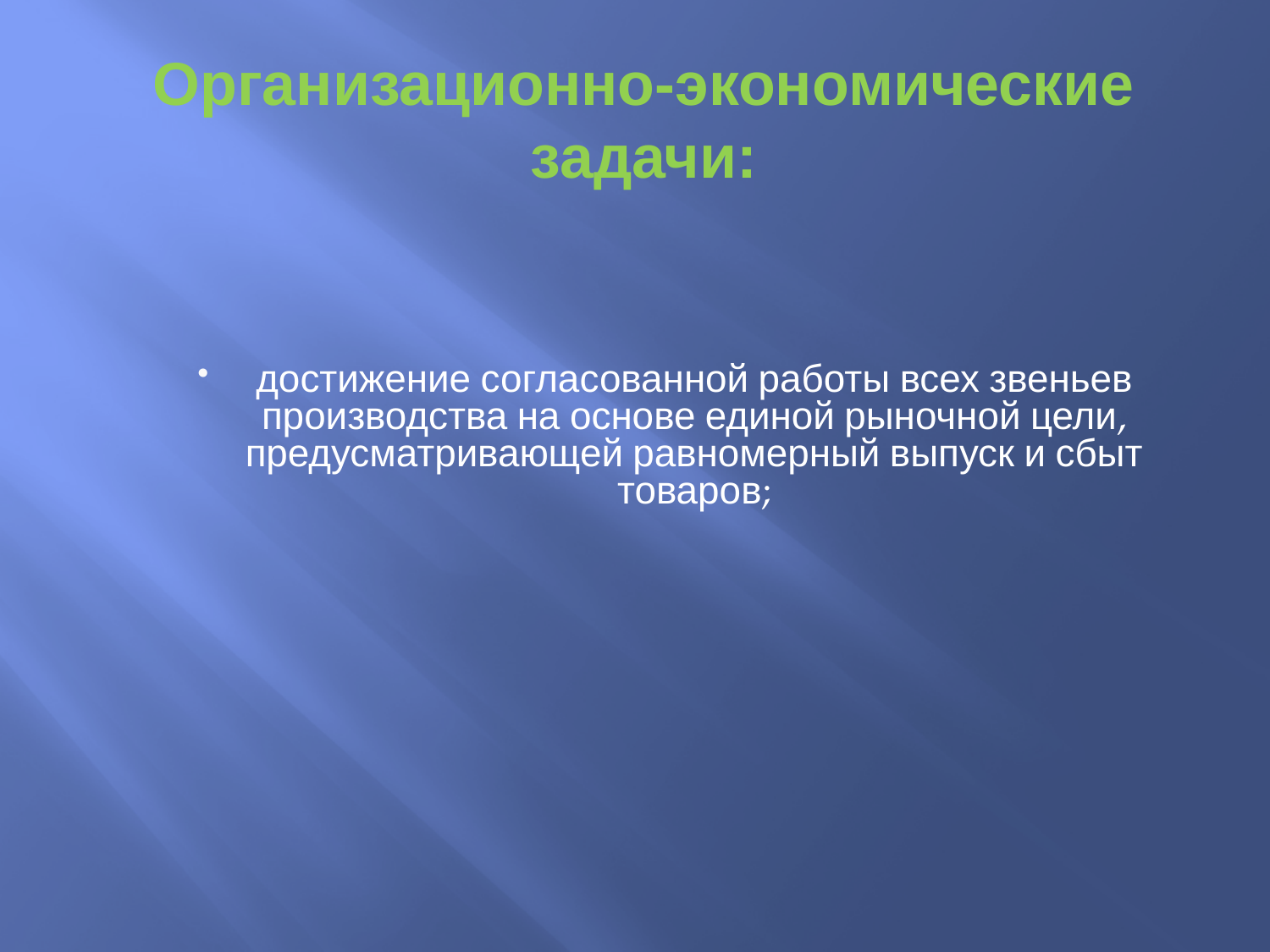

# Организационно-экономические задачи:
достижение согласованной работы всех звеньев производства на основе единой рыночной цели, предусматривающей равномерный выпуск и сбыт товаров;